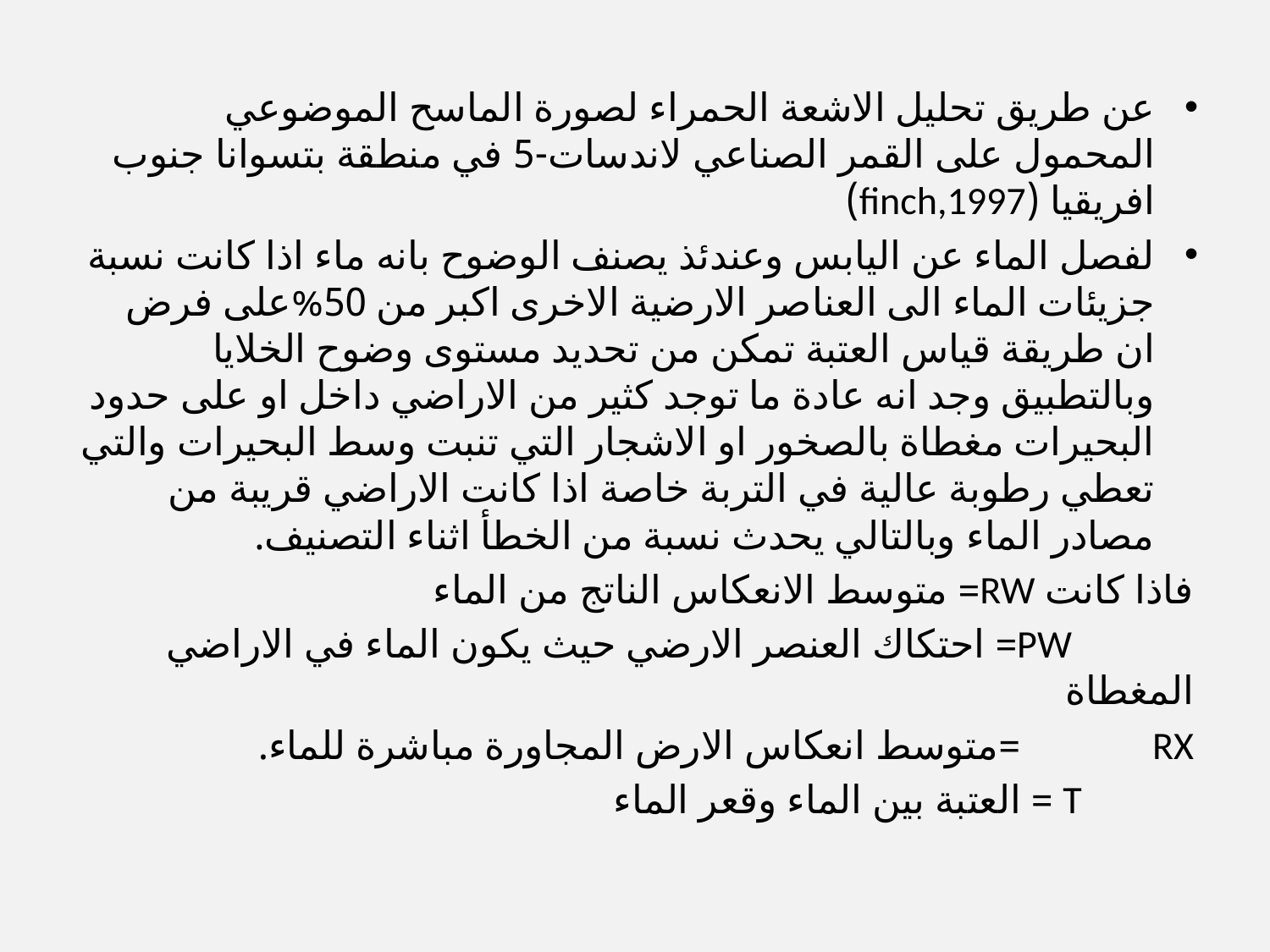

عن طريق تحليل الاشعة الحمراء لصورة الماسح الموضوعي المحمول على القمر الصناعي لاندسات-5 في منطقة بتسوانا جنوب افريقيا (finch,1997)
لفصل الماء عن اليابس وعندئذ يصنف الوضوح بانه ماء اذا كانت نسبة جزيئات الماء الى العناصر الارضية الاخرى اكبر من 50%على فرض ان طريقة قياس العتبة تمكن من تحديد مستوى وضوح الخلايا وبالتطبيق وجد انه عادة ما توجد كثير من الاراضي داخل او على حدود البحيرات مغطاة بالصخور او الاشجار التي تنبت وسط البحيرات والتي تعطي رطوبة عالية في التربة خاصة اذا كانت الاراضي قريبة من مصادر الماء وبالتالي يحدث نسبة من الخطأ اثناء التصنيف.
فاذا كانت RW= متوسط الانعكاس الناتج من الماء
            PW= احتكاك العنصر الارضي حيث يكون الماء في الاراضي المغطاة
RX             =متوسط انعكاس الارض المجاورة مباشرة للماء.
           T = العتبة بين الماء وقعر الماء